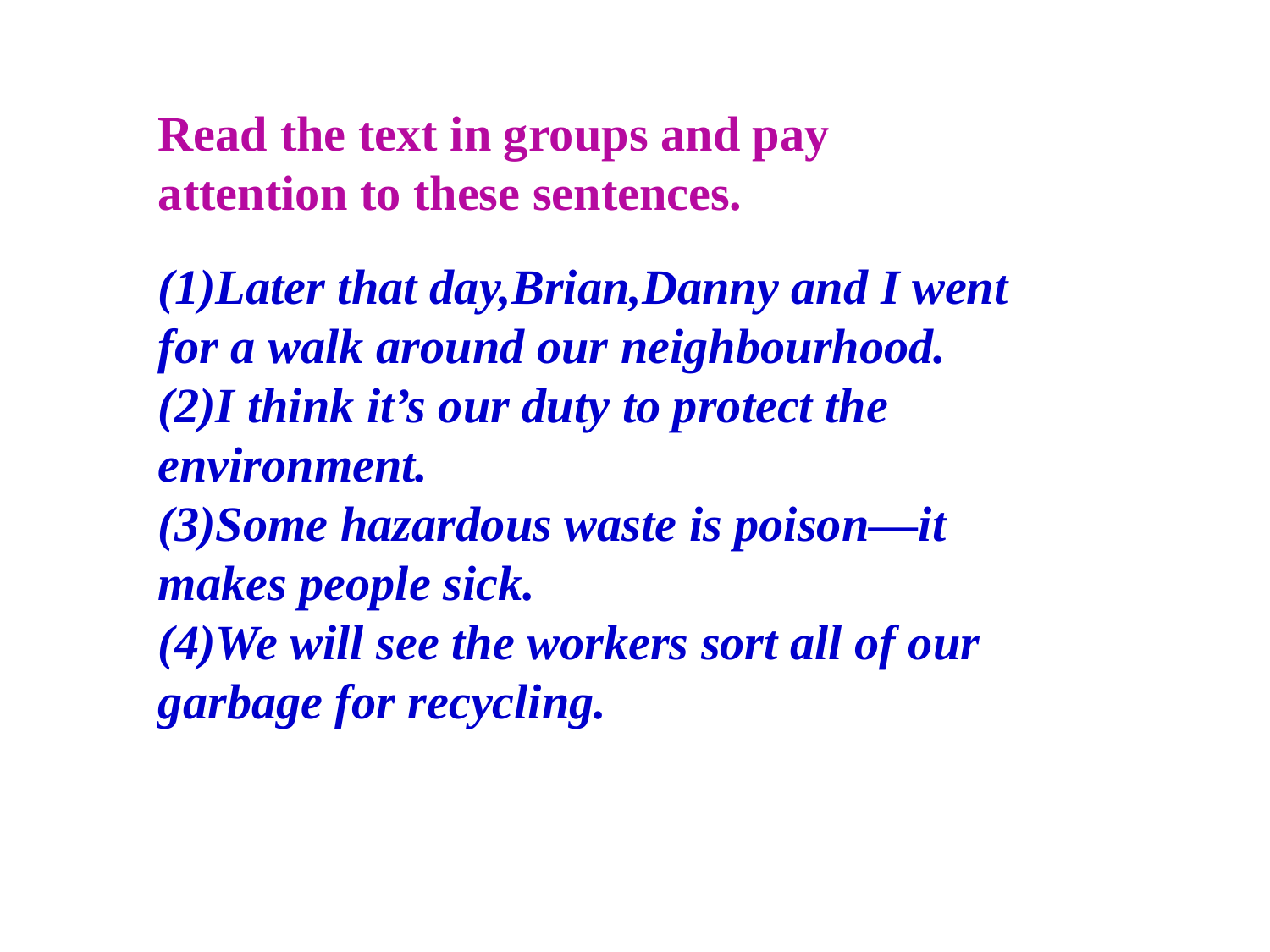

Read the text in groups and pay attention to these sentences.
(1)Later that day,Brian,Danny and I went for a walk around our neighbourhood.
(2)I think it’s our duty to protect the environment.
(3)Some hazardous waste is poison—it makes people sick.
(4)We will see the workers sort all of our garbage for recycling.